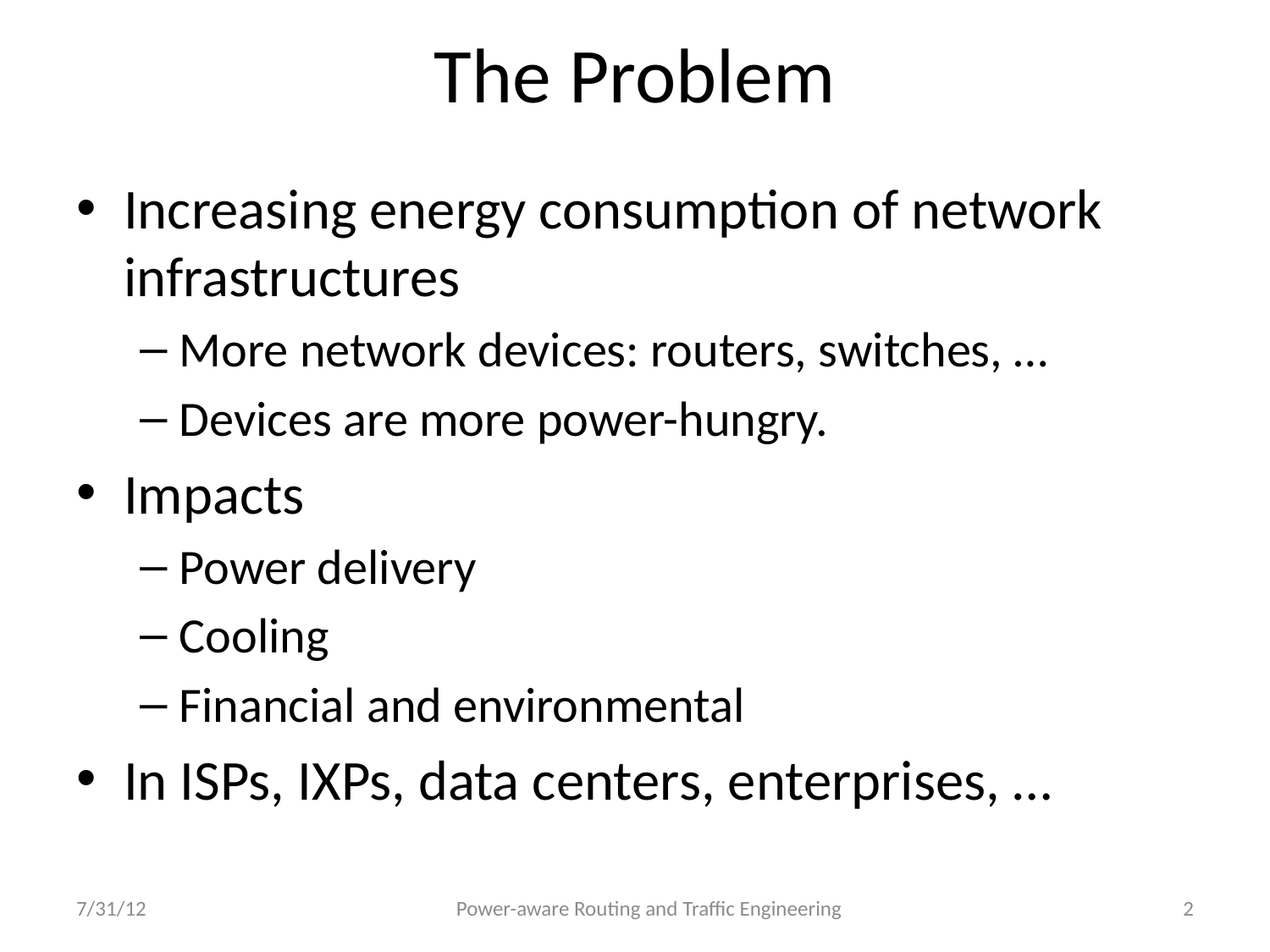

# The Problem
Increasing energy consumption of network infrastructures
More network devices: routers, switches, …
Devices are more power-hungry.
Impacts
Power delivery
Cooling
Financial and environmental
In ISPs, IXPs, data centers, enterprises, …
7/31/12
Power-aware Routing and Traffic Engineering
2